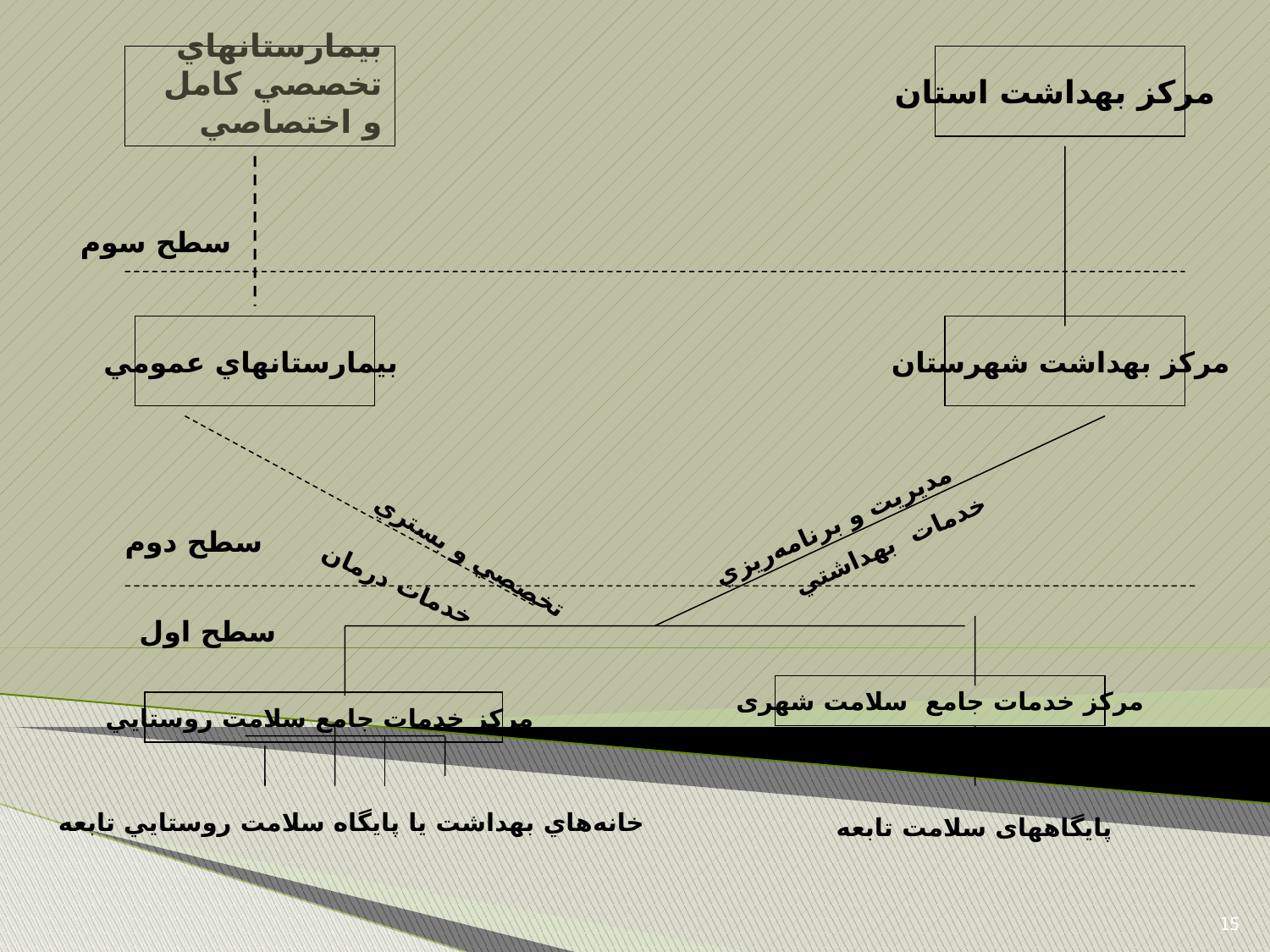

# بيمارستانهاي تخصصي كامل و اختصاصي
مركز بهداشت استان

سطح سوم

بيمارستانهاي عمومي
مركز بهداشت شهرستان

مديريت و برنامه‌ريزي
سطح دوم
خدمات  بهداشتي
تخصصي و بستري
خدمات درمان

سطح اول

مركز خدمات جامع  سلامت شهری
مركز خدمات جامع سلامت روستايي

خانه‌هاي بهداشت يا پايگاه سلامت روستايي تابعه
پايگاههای سلامت تابعه
15